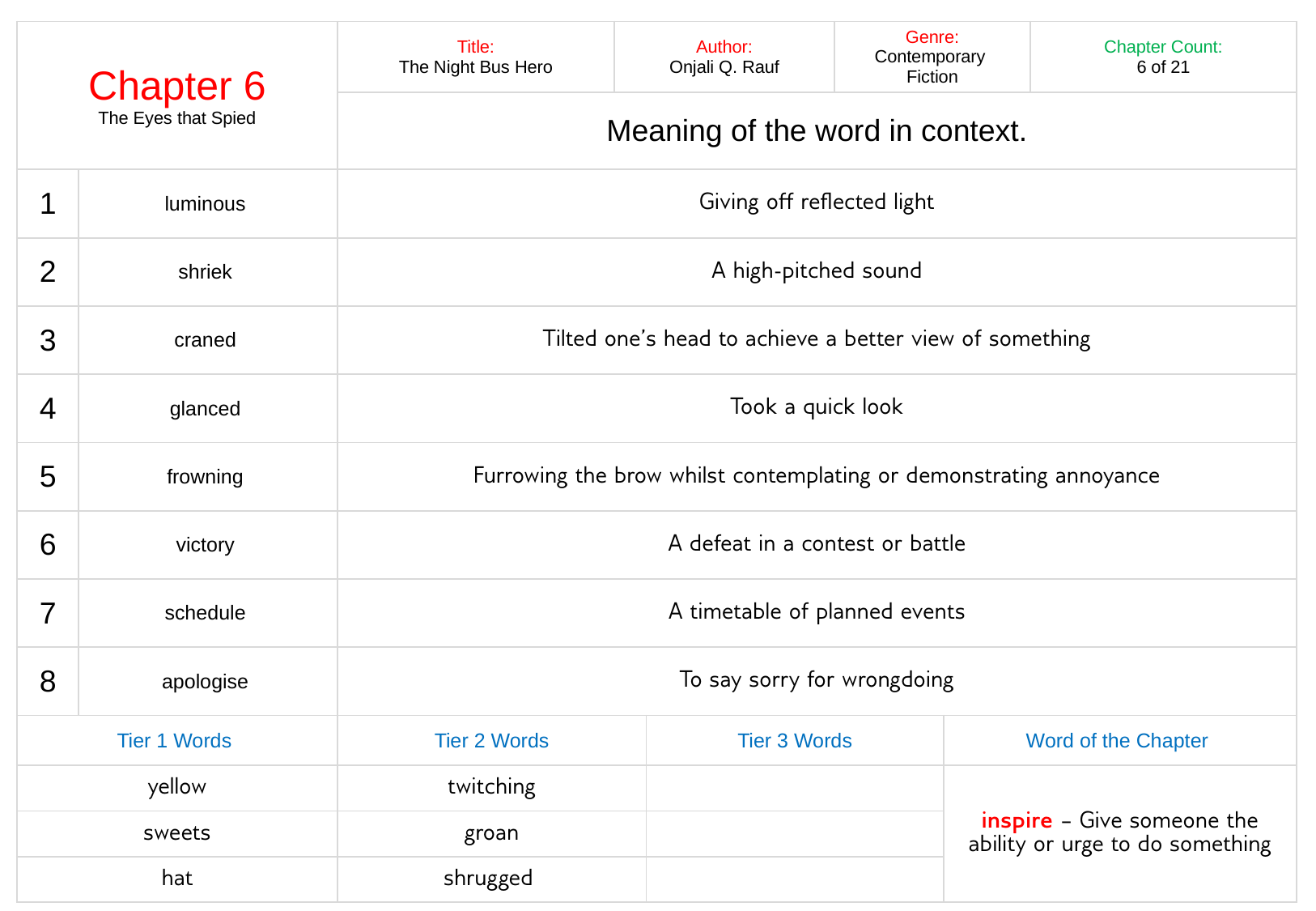

| Chapter 6 The Eyes that Spied |  | Title: The Night Bus Hero | Author: Onjali Q. Rauf |  | Genre: Contemporary Fiction | Chapter Word Count: 435 | Chapter Count: 6 of 21 |
| --- | --- | --- | --- | --- | --- | --- | --- |
|  |  | Meaning of the word in context. |  |  |  |  |  |
| 1 | luminous | Giving off reflected light |  |  |  |  |  |
| 2 | shriek | A high-pitched sound |  |  |  |  |  |
| 3 | craned | Tilted one’s head to achieve a better view of something |  |  |  |  |  |
| 4 | glanced | Took a quick look |  |  |  |  |  |
| 5 | frowning | Furrowing the brow whilst contemplating or demonstrating annoyance |  |  |  |  |  |
| 6 | victory | A defeat in a contest or battle |  |  |  |  |  |
| 7 | schedule | A timetable of planned events |  |  |  |  |  |
| 8 | apologise | To say sorry for wrongdoing |  |  |  |  |  |
| Tier 1 Words |  | Tier 2 Words |  | Tier 3 Words |  | Word of the Chapter |  |
| yellow |  | twitching |  |  |  | inspire – Give someone the ability or urge to do something |  |
| sweets |  | groan |  |  |  |  |  |
| hat |  | shrugged |  |  |  |  |  |